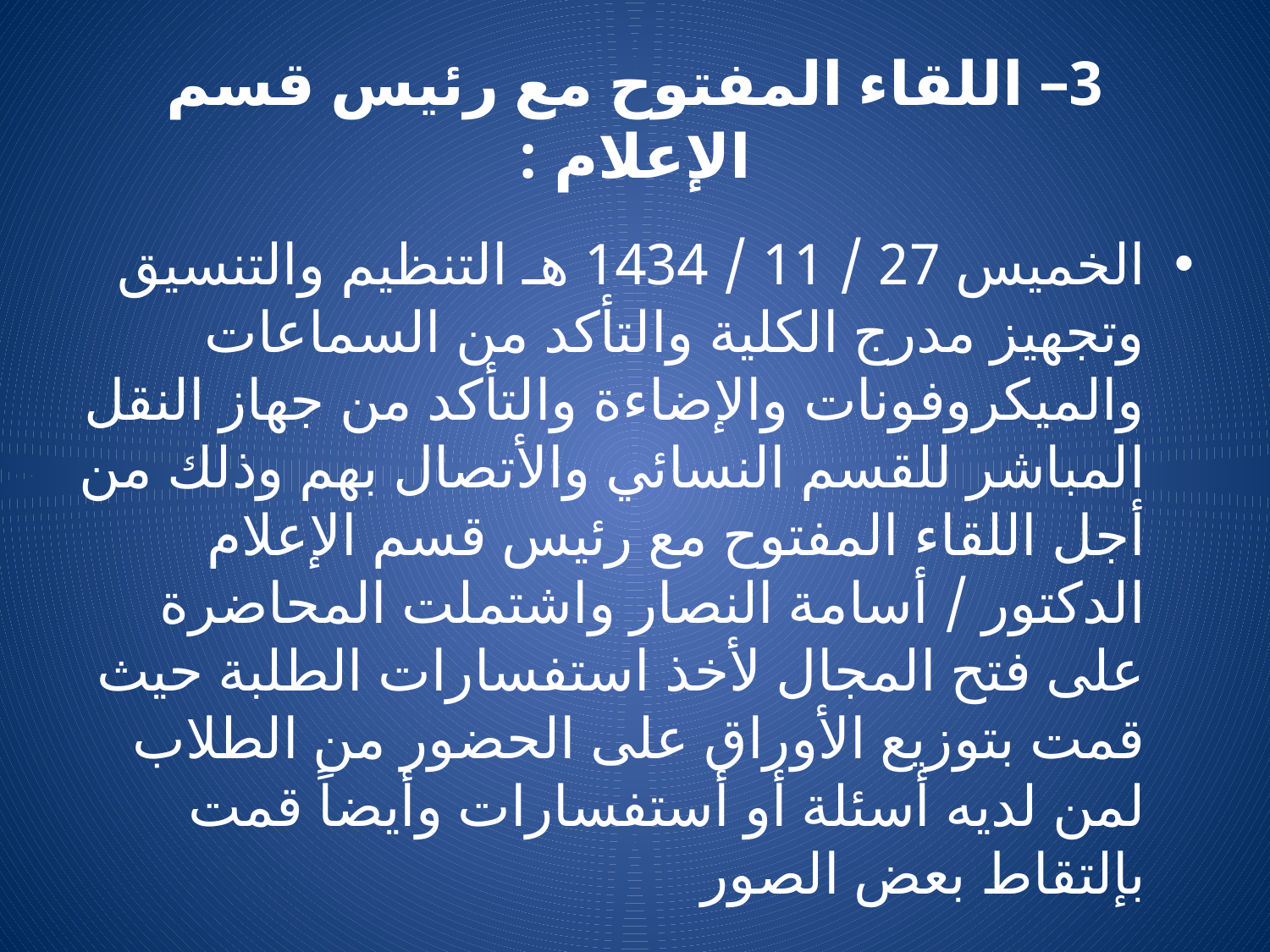

# 3– اللقاء المفتوح مع رئيس قسم الإعلام :
الخميس 27 / 11 / 1434 هـ التنظيم والتنسيق وتجهيز مدرج الكلية والتأكد من السماعات والميكروفونات والإضاءة والتأكد من جهاز النقل المباشر للقسم النسائي والأتصال بهم وذلك من أجل اللقاء المفتوح مع رئيس قسم الإعلام الدكتور / أسامة النصار واشتملت المحاضرة على فتح المجال لأخذ استفسارات الطلبة حيث قمت بتوزيع الأوراق على الحضور من الطلاب لمن لديه أسئلة أو أستفسارات وأيضاً قمت بإلتقاط بعض الصور